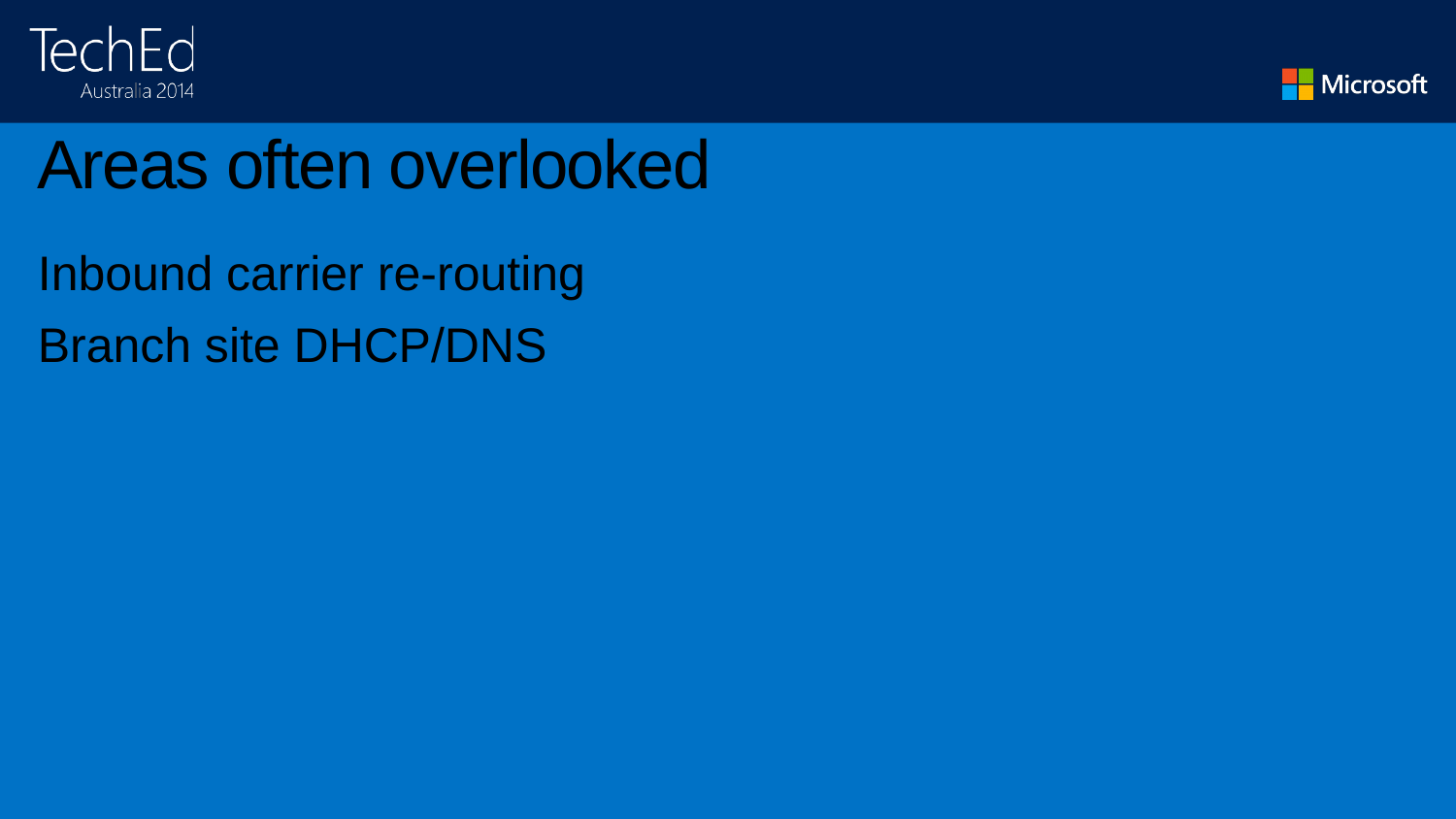

# Areas often overlooked
Inbound carrier re-routing
Branch site DHCP/DNS